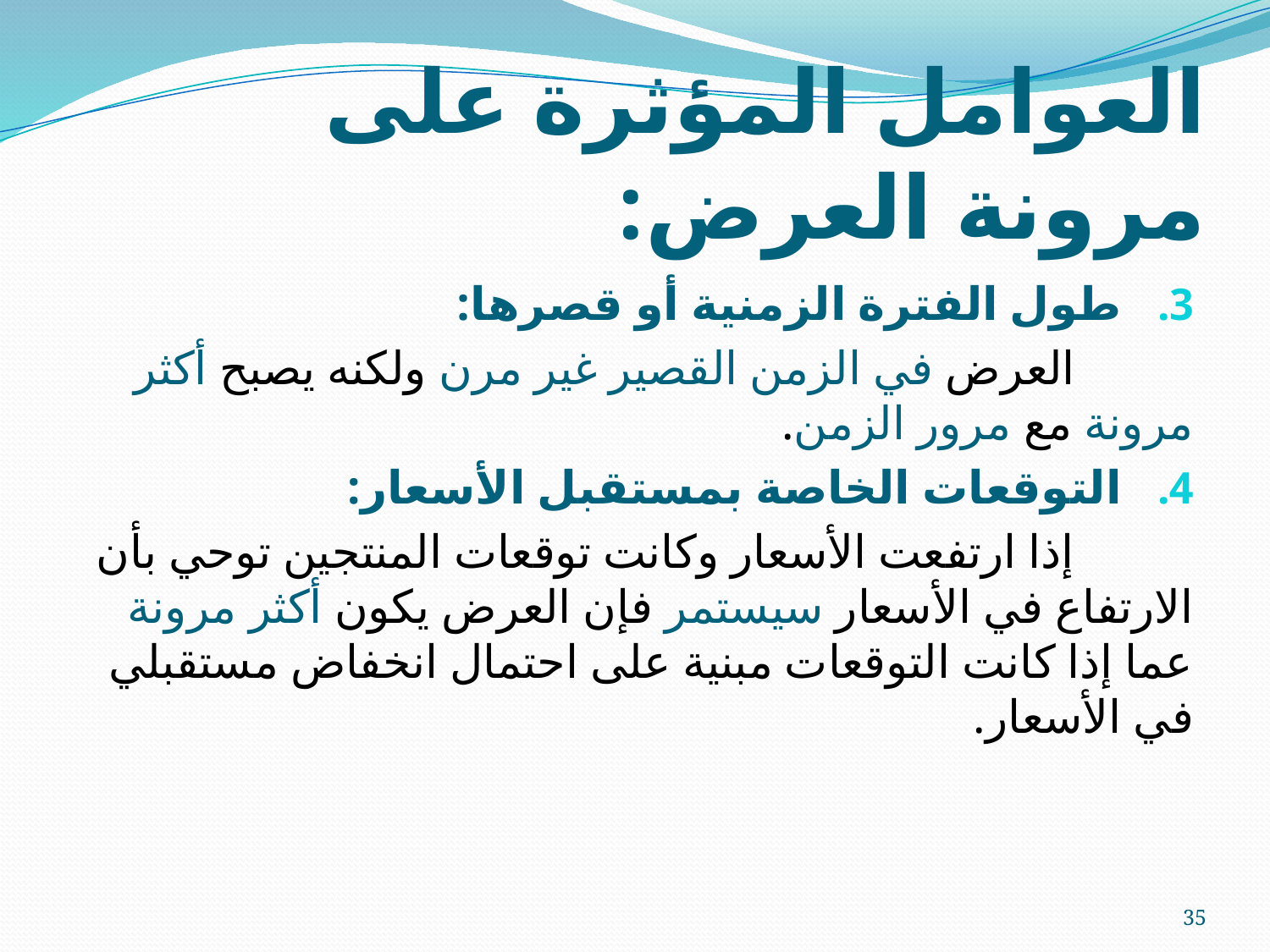

# العوامل المؤثرة على مرونة العرض:
طول الفترة الزمنية أو قصرها:
          العرض في الزمن القصير غير مرن ولكنه يصبح أكثر مرونة مع مرور الزمن.
التوقعات الخاصة بمستقبل الأسعار:
          إذا ارتفعت الأسعار وكانت توقعات المنتجين توحي بأن الارتفاع في الأسعار سيستمر فإن العرض يكون أكثر مرونة عما إذا كانت التوقعات مبنية على احتمال انخفاض مستقبلي في الأسعار.

35